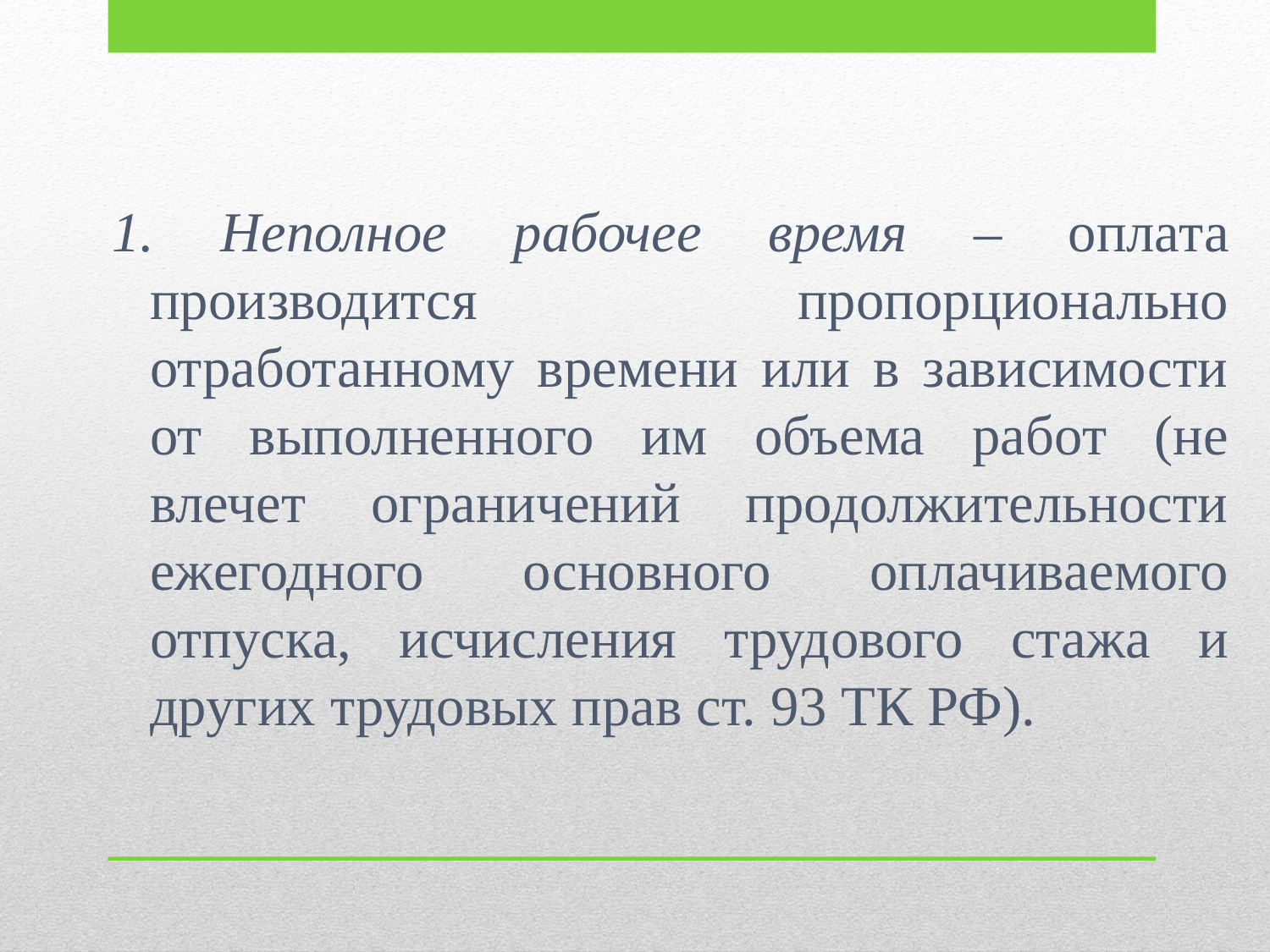

1. Неполное рабочее время – оплата производится пропорционально отработанному времени или в зависимости от выполненного им объема работ (не влечет ограничений продолжительности ежегодного основного оплачиваемого отпуска, исчисления трудового стажа и других трудовых прав ст. 93 ТК РФ).